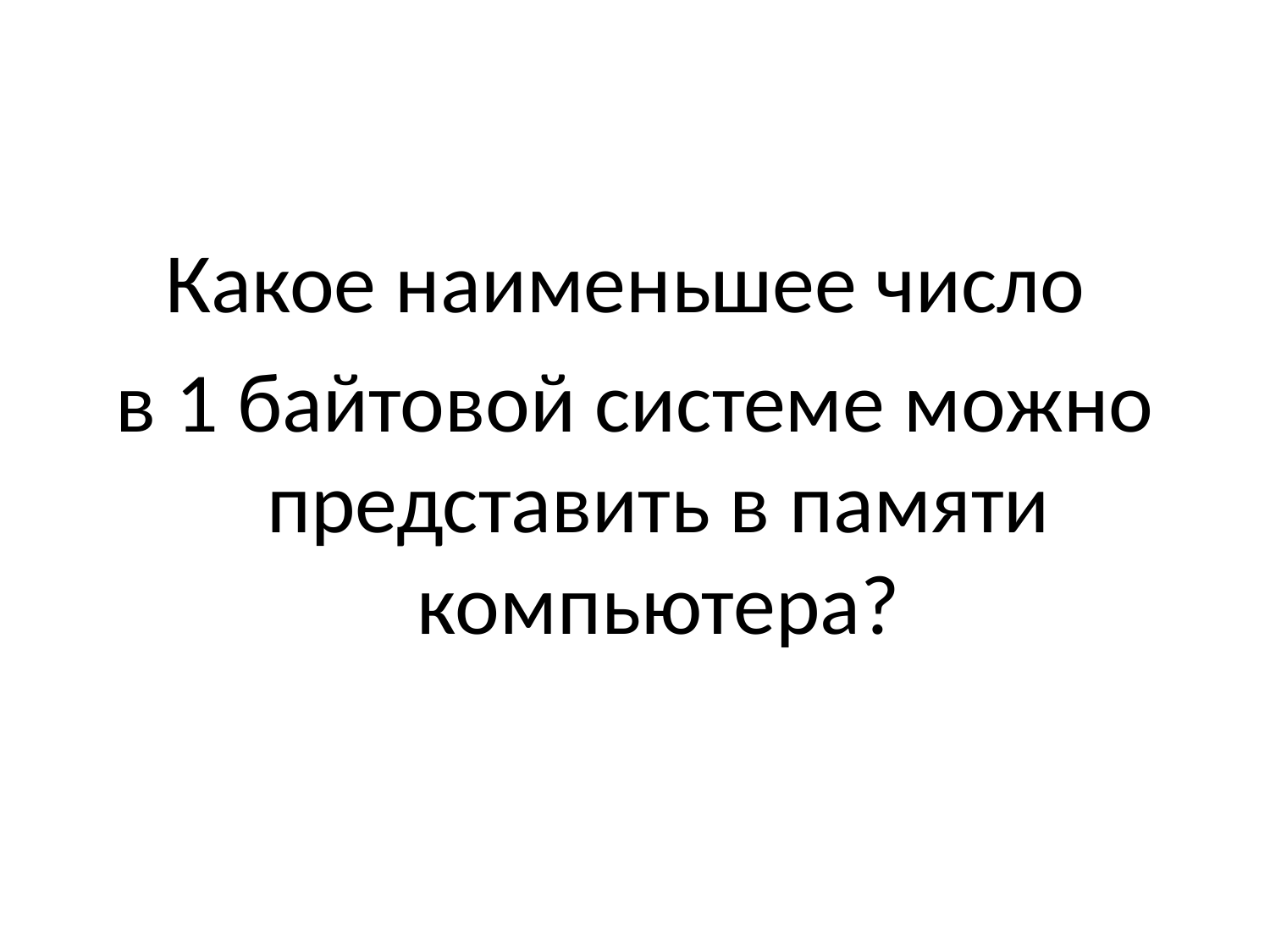

Какое наименьшее число
в 1 байтовой системе можно представить в памяти компьютера?